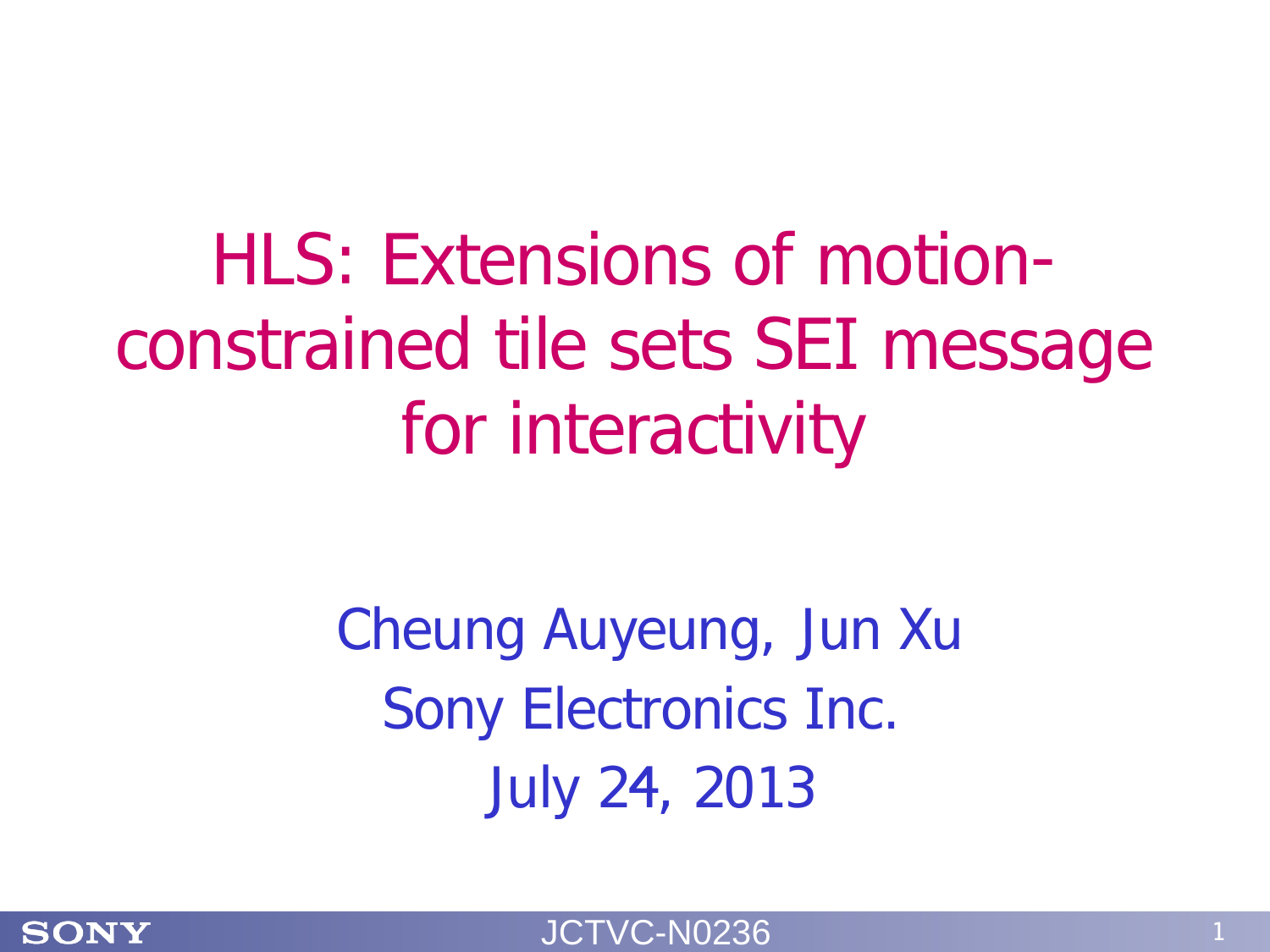

# HLS: Extensions of motion-constrained tile sets SEI message for interactivity
Cheung Auyeung, Jun Xu
Sony Electronics Inc.
July 24, 2013
JCTVC-N0236
1